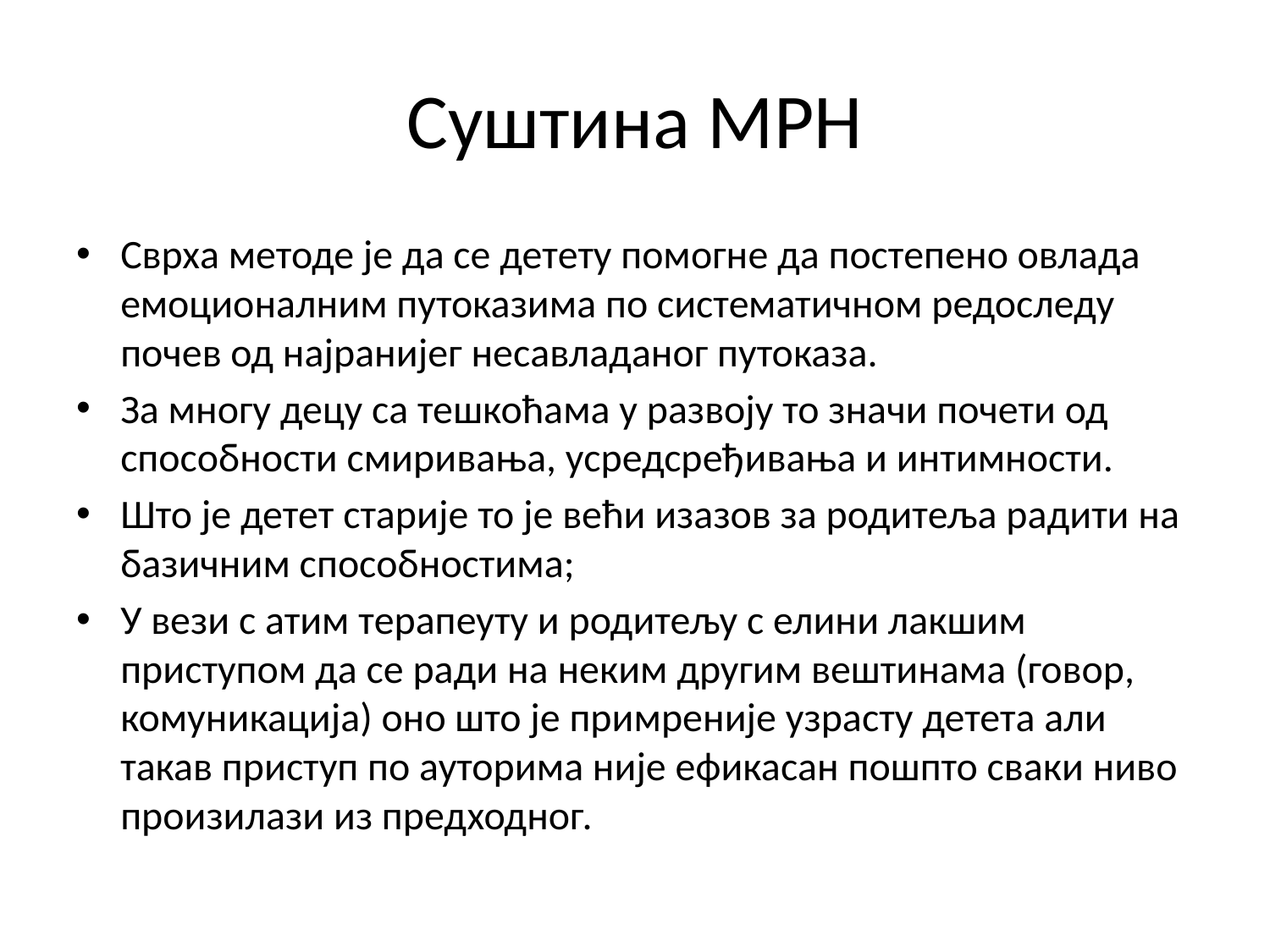

# Суштина МРН
Сврха методе је да се детету помогне да постепено овлада емоционалним путоказима по систематичном редоследу почев од најранијег несавладаног путоказа.
За многу децу са тешкоћама у развоју то значи почети од способности смиривања, усредсређивања и интимности.
Што је детет старије то је већи изазов за родитеља радити на базичним способностима;
У вези с атим терапеуту и родитељу с елини лакшим приступом да се ради на неким другим вештинама (говор, комуникација) оно што је примреније узрасту детета али такав приступ по ауторима није ефикасан пошпто сваки ниво произилази из предходног.